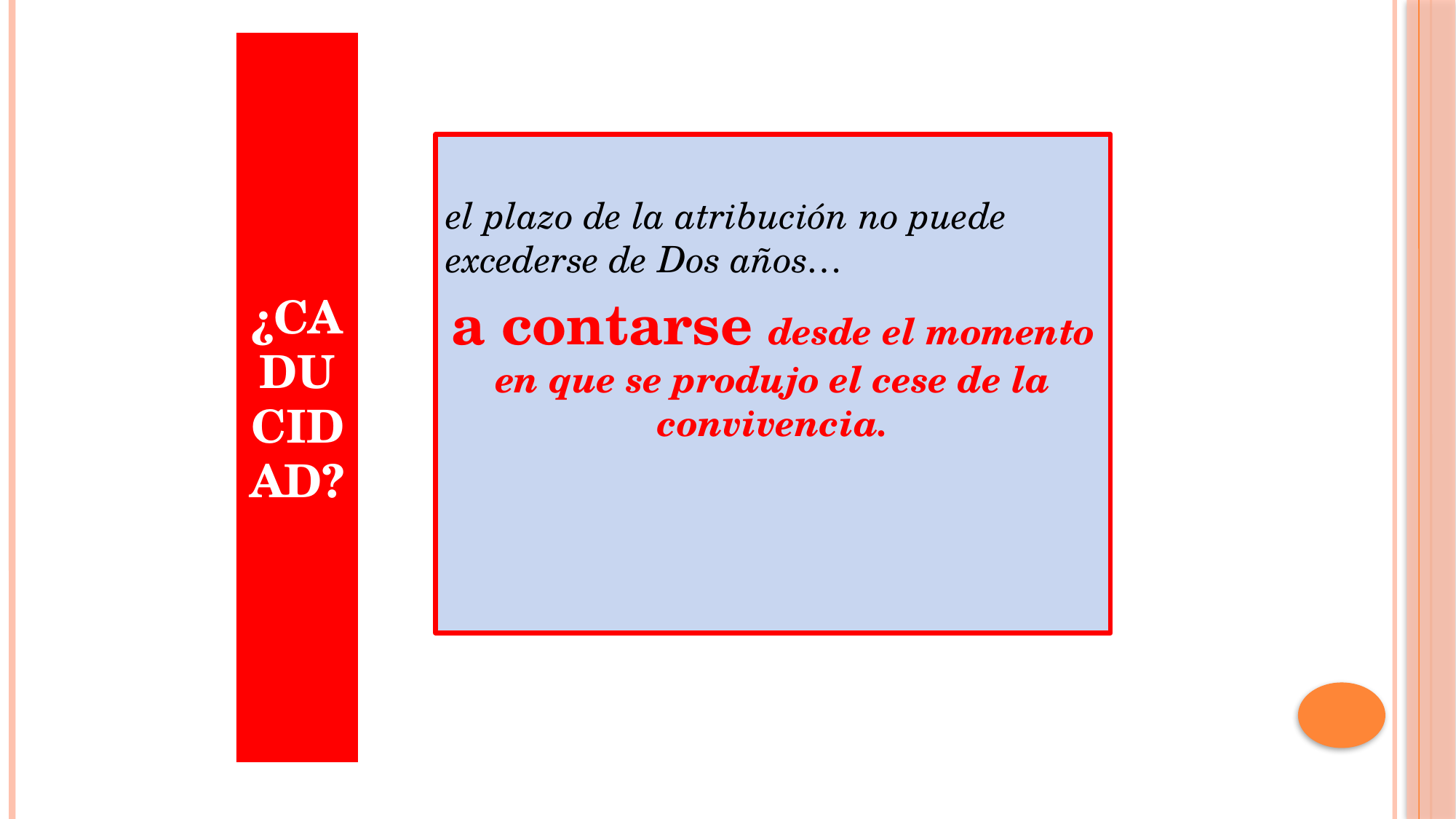

# ¿Caducidad?

el plazo de la atribución no puede excederse de Dos años…
a contarse desde el momento en que se produjo el cese de la convivencia.